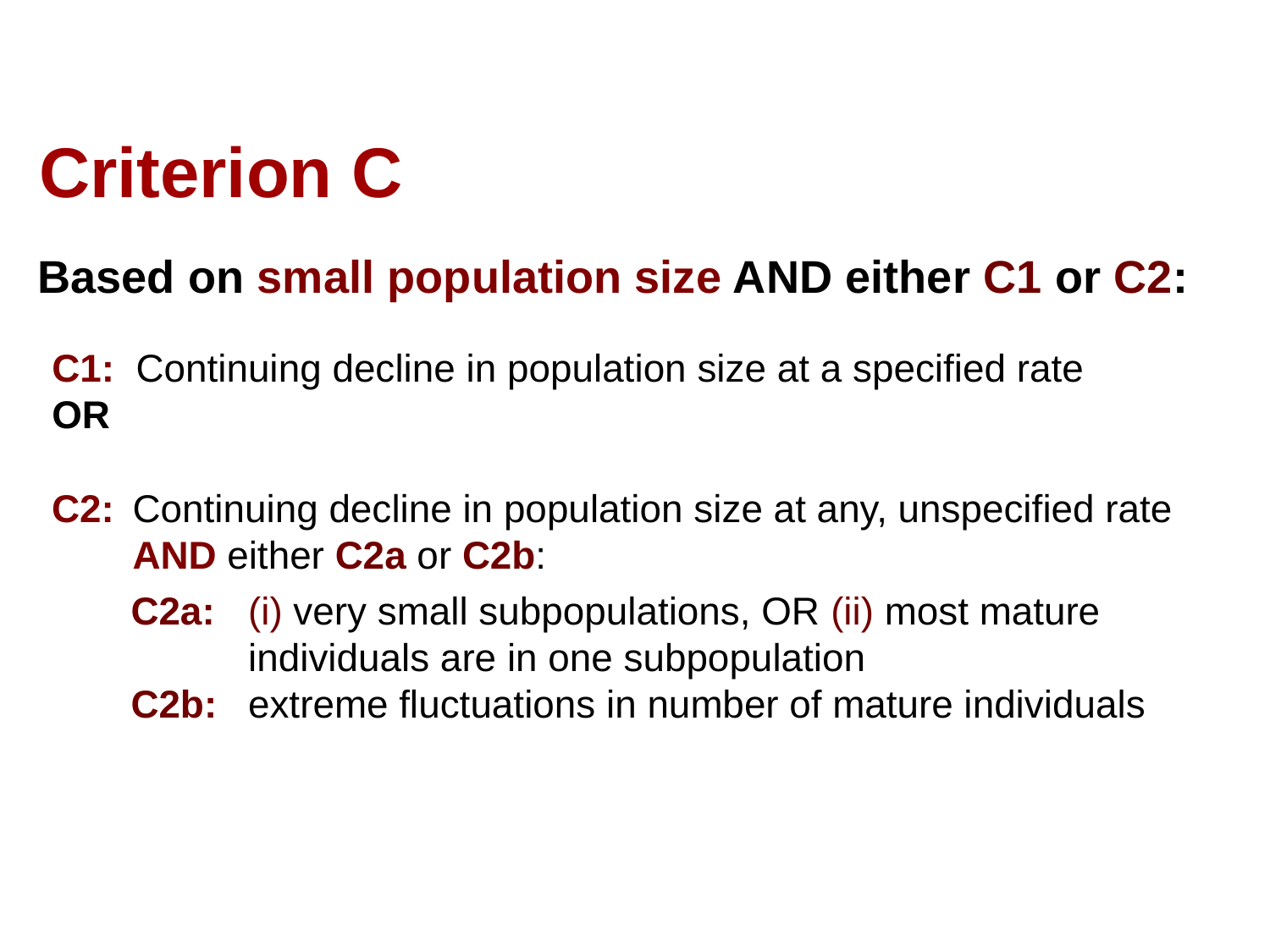

Criterion C
Based on small population size AND either C1 or C2:
C1:  Continuing decline in population size at a specified rate
OR
C2: 	Continuing decline in population size at any, unspecified rate AND either C2a or C2b:
C2a:	(i) very small subpopulations, OR (ii) most mature individuals are in one subpopulation
C2b:	extreme fluctuations in number of mature individuals